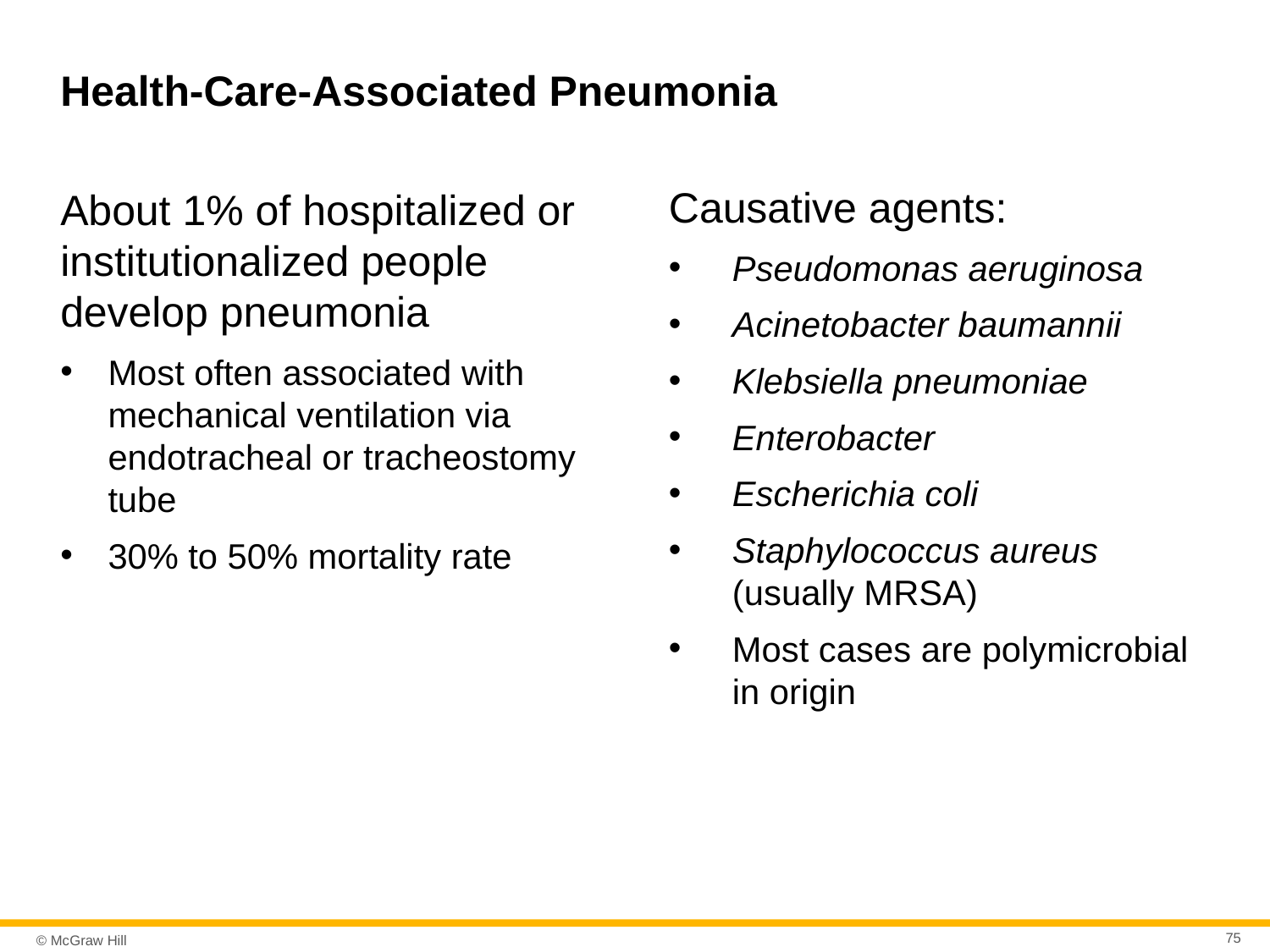

# Health-Care-Associated Pneumonia
Causative agents:
Pseudomonas aeruginosa
Acinetobacter baumannii
Klebsiella pneumoniae
Enterobacter
Escherichia coli
Staphylococcus aureus (usually MRSA)
Most cases are polymicrobial in origin
About 1% of hospitalized or institutionalized people develop pneumonia
Most often associated with mechanical ventilation via endotracheal or tracheostomy tube
30% to 50% mortality rate